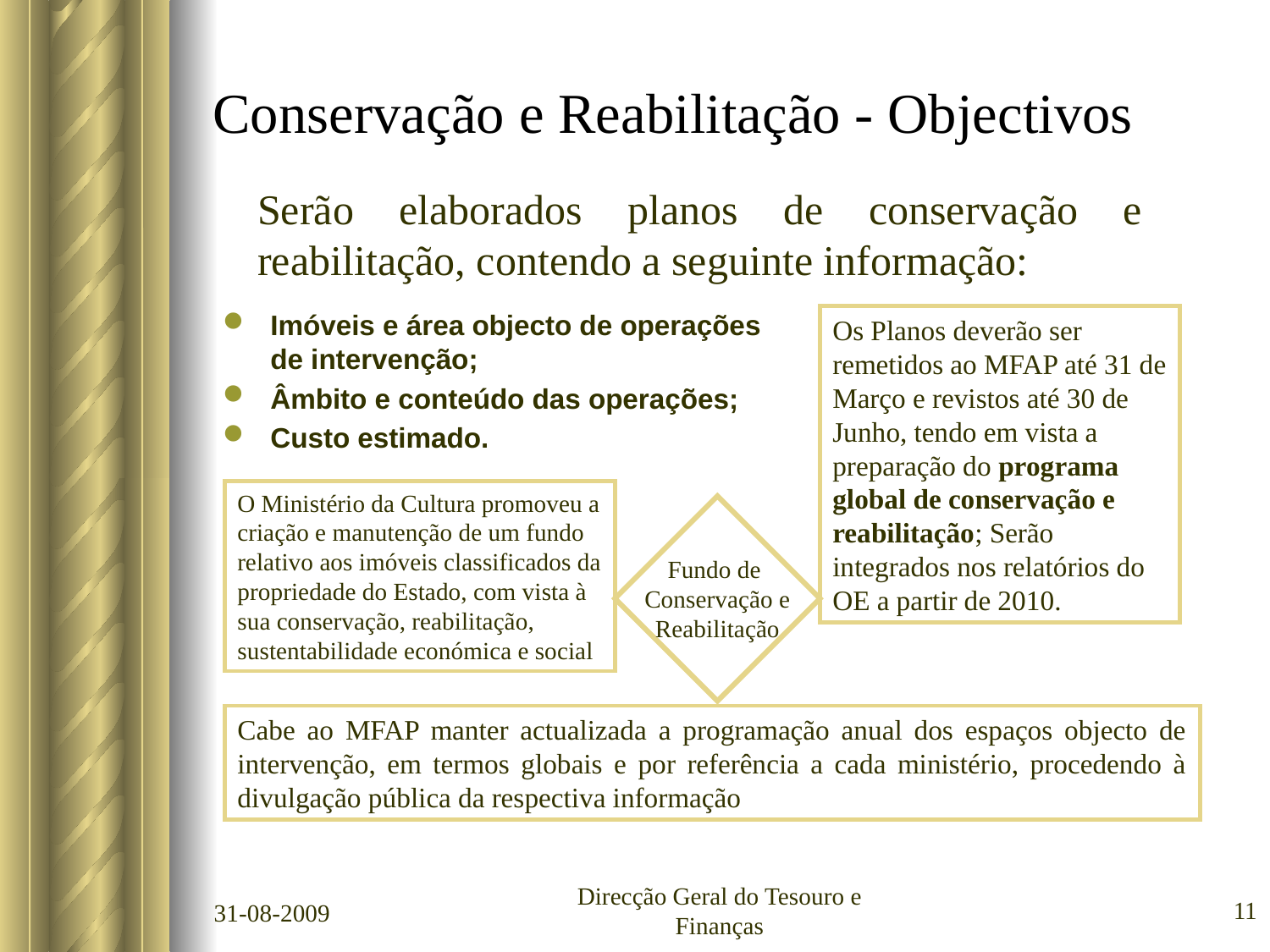

# Conservação e Reabilitação - Objectivos
Serão elaborados planos de conservação e reabilitação, contendo a seguinte informação:

Imóveis e área objecto de operações de intervenção;
Âmbito e conteúdo das operações;
Custo estimado.
Os Planos deverão ser remetidos ao MFAP até 31 de Março e revistos até 30 de Junho, tendo em vista a preparação do programa global de conservação e reabilitação; Serão integrados nos relatórios do OE a partir de 2010.
O Ministério da Cultura promoveu a criação e manutenção de um fundo relativo aos imóveis classificados da propriedade do Estado, com vista à sua conservação, reabilitação, sustentabilidade económica e social
Fundo de
Conservação e
Reabilitação
Cabe ao MFAP manter actualizada a programação anual dos espaços objecto de intervenção, em termos globais e por referência a cada ministério, procedendo à divulgação pública da respectiva informação
31-08-2009
Direcção Geral do Tesouro e Finanças
11